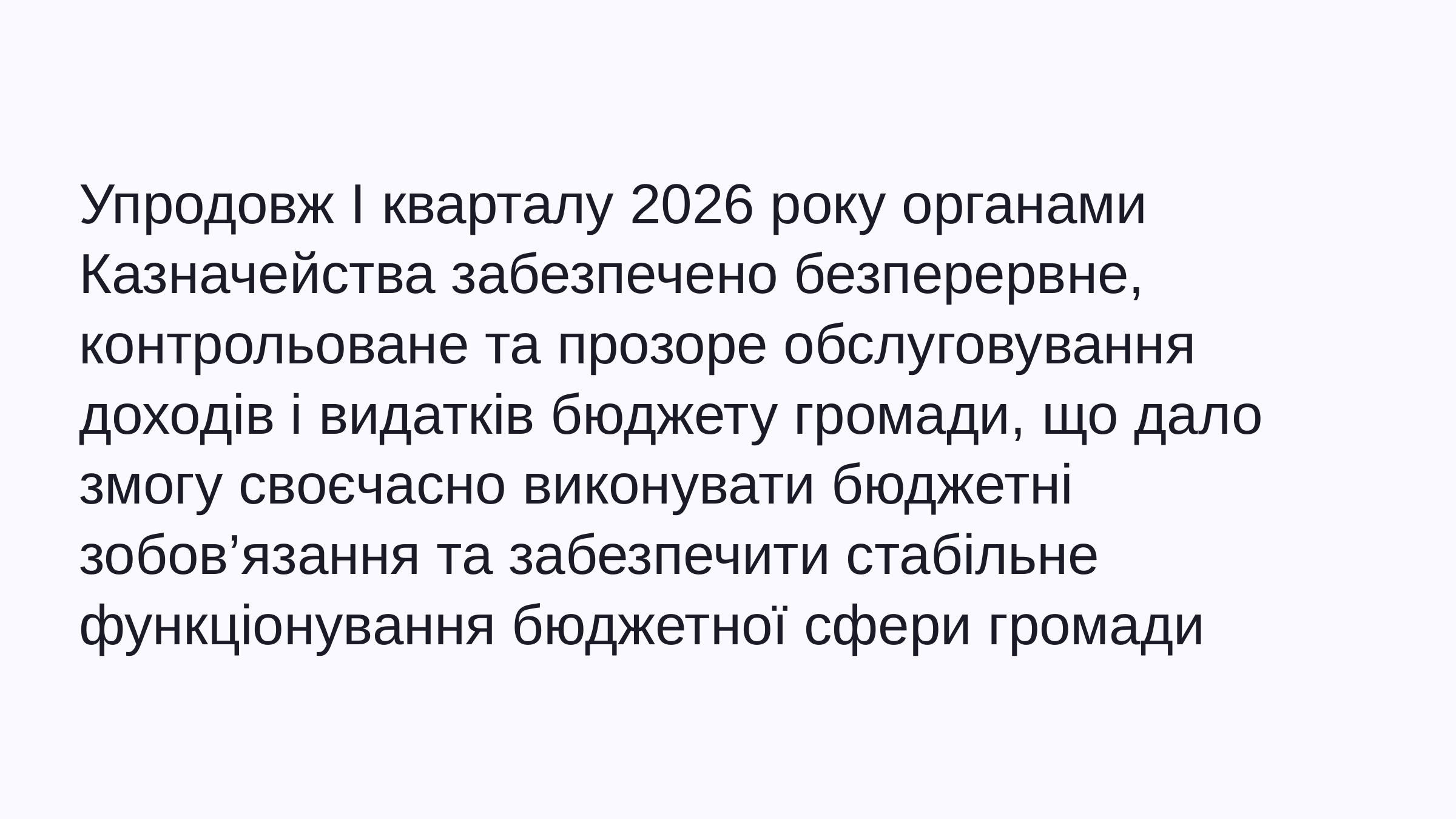

Упродовж І кварталу 2026 року органами Казначейства забезпечено безперервне, контрольоване та прозоре обслуговування доходів і видатків бюджету громади, що дало змогу своєчасно виконувати бюджетні зобов’язання та забезпечити стабільне функціонування бюджетної сфери громади